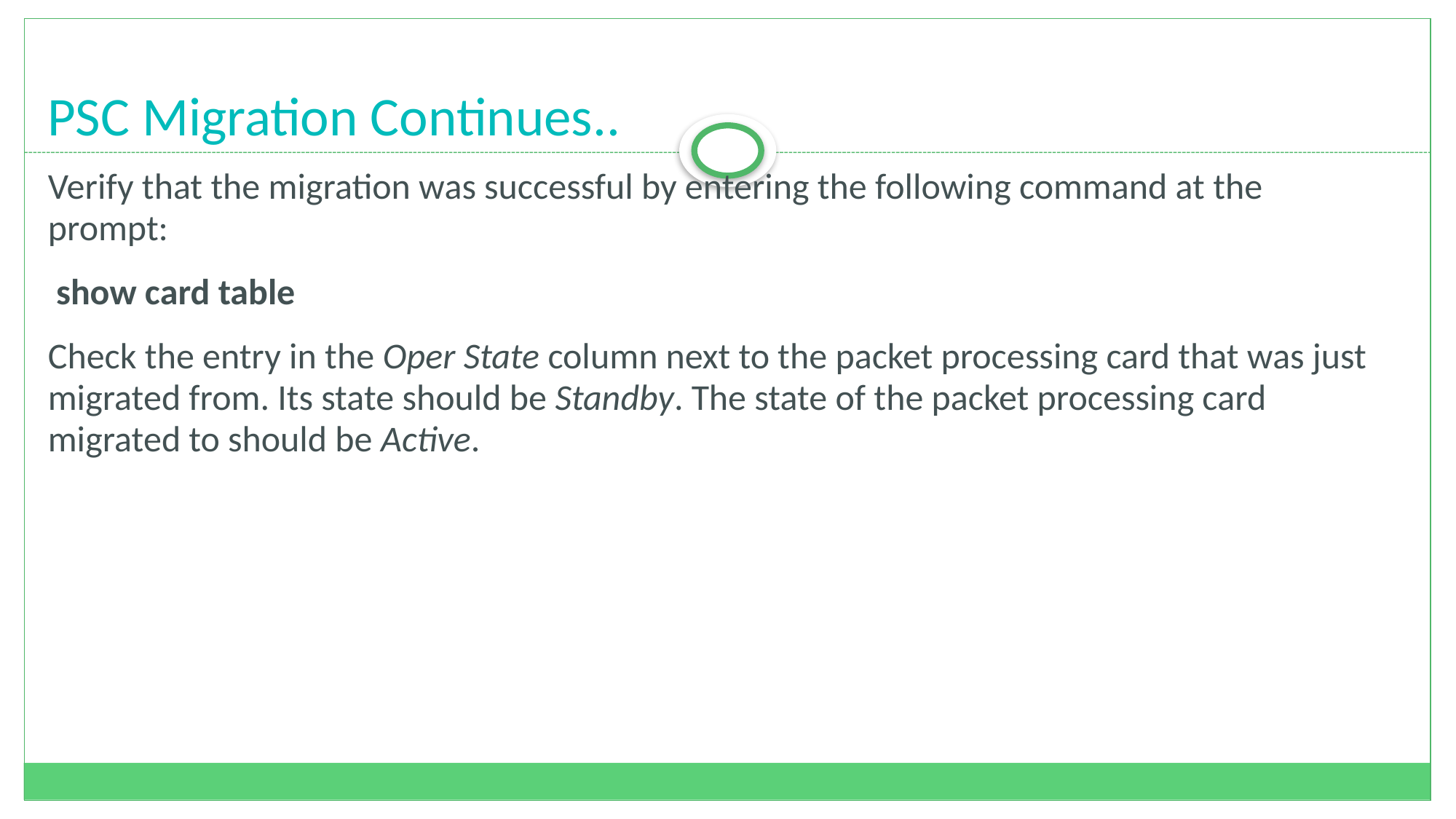

# PSC Migration Continues..
Verify that the migration was successful by entering the following command at the prompt:
 show card table
Check the entry in the Oper State column next to the packet processing card that was just migrated from. Its state should be Standby. The state of the packet processing card migrated to should be Active.